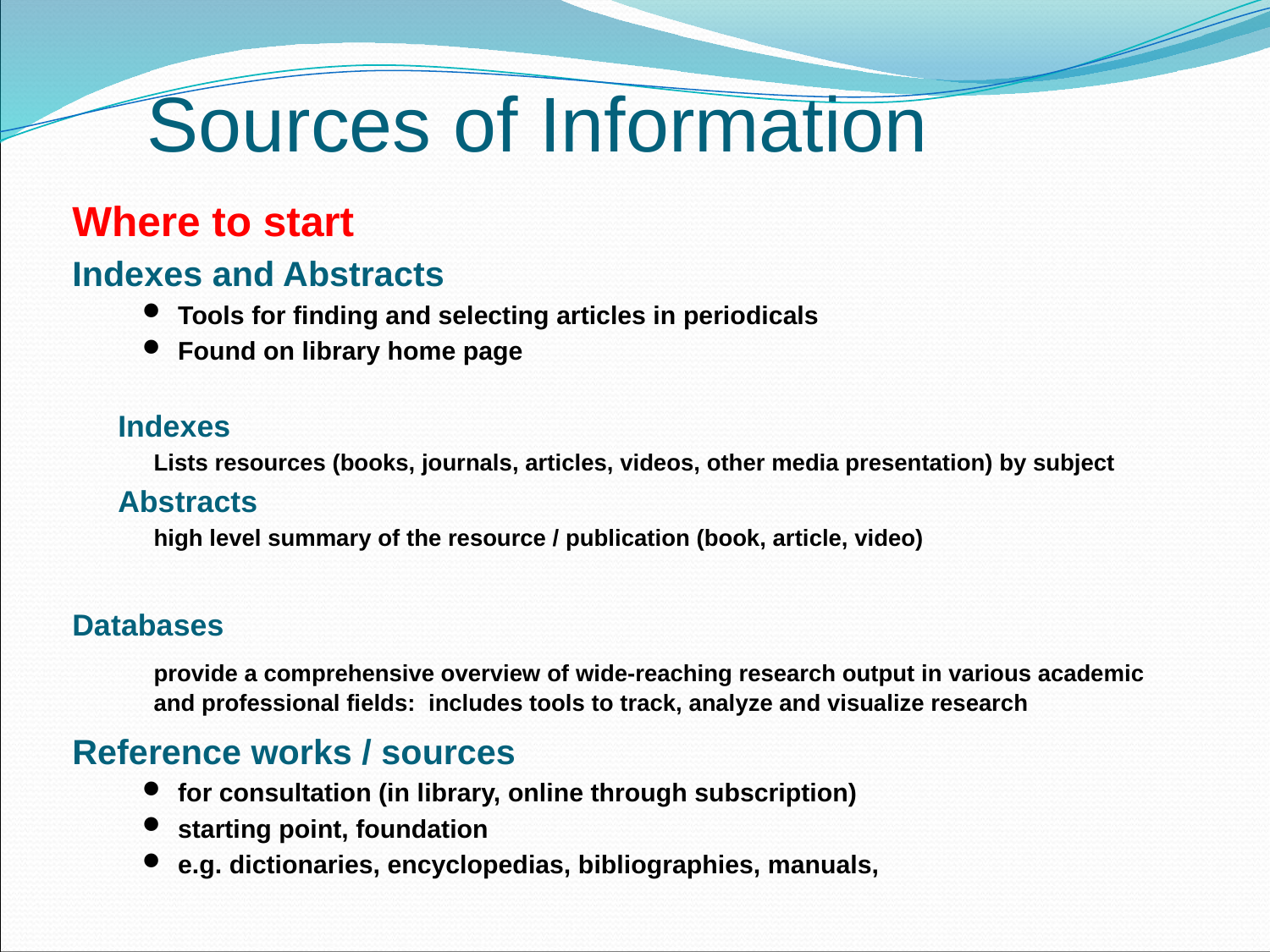

# Sources of Information
Where to start
Indexes and Abstracts
Tools for finding and selecting articles in periodicals
Found on library home page

Indexes
	Lists resources (books, journals, articles, videos, other media presentation) by subject
Abstracts
	high level summary of the resource / publication (book, article, video)

Databases
	provide a comprehensive overview of wide-reaching research output in various academic and professional fields:  includes tools to track, analyze and visualize research
Reference works / sources
for consultation (in library, online through subscription)
starting point, foundation
e.g. dictionaries, encyclopedias, bibliographies, manuals,